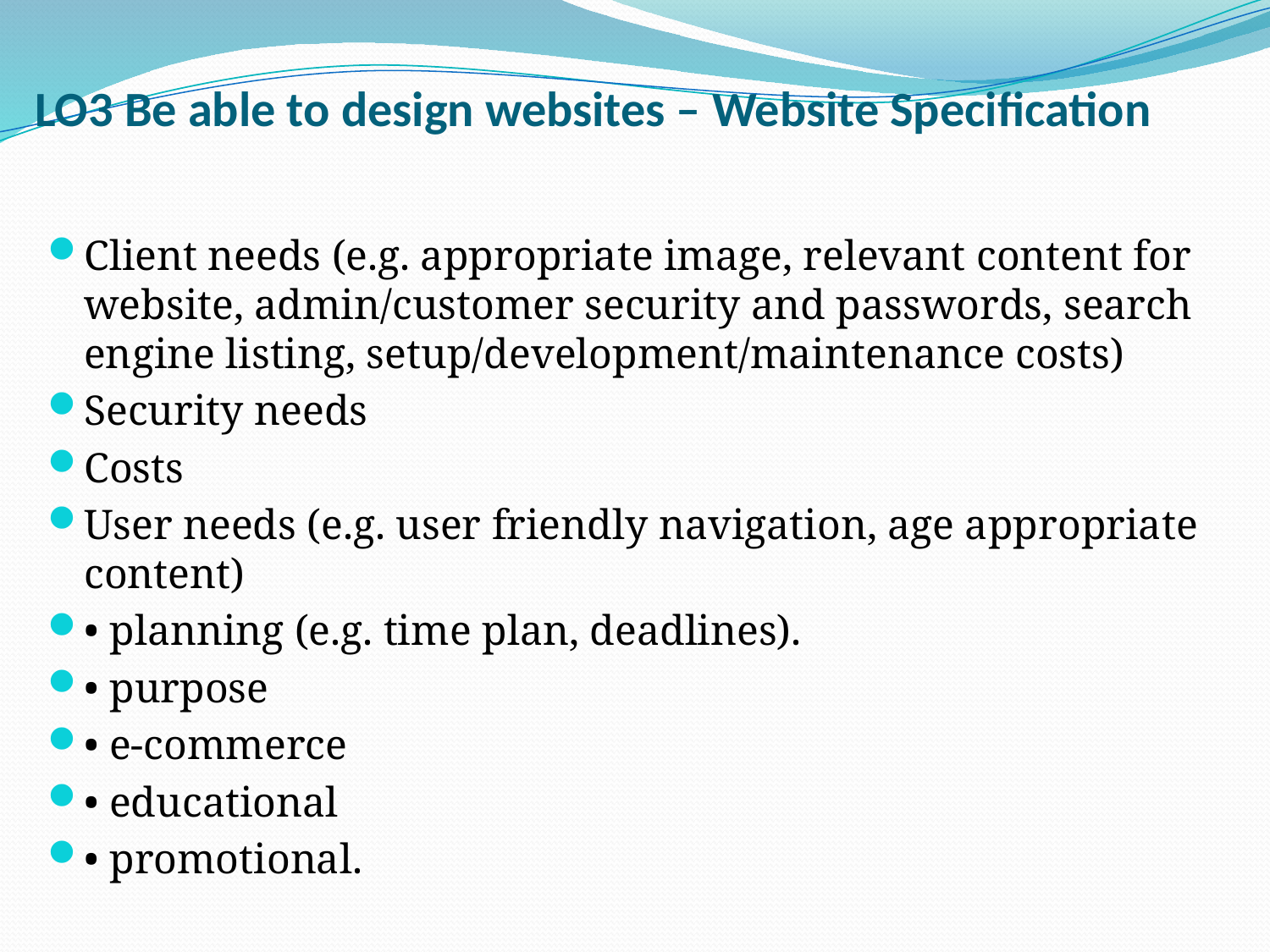

# LO3 Be able to design websites – Website Specification

Client needs (e.g. appropriate image, relevant content for website, admin/customer security and passwords, search engine listing, setup/development/maintenance costs)
Security needs
Costs
User needs (e.g. user friendly navigation, age appropriate content)
• planning (e.g. time plan, deadlines).
• purpose
• e-commerce
• educational
• promotional.